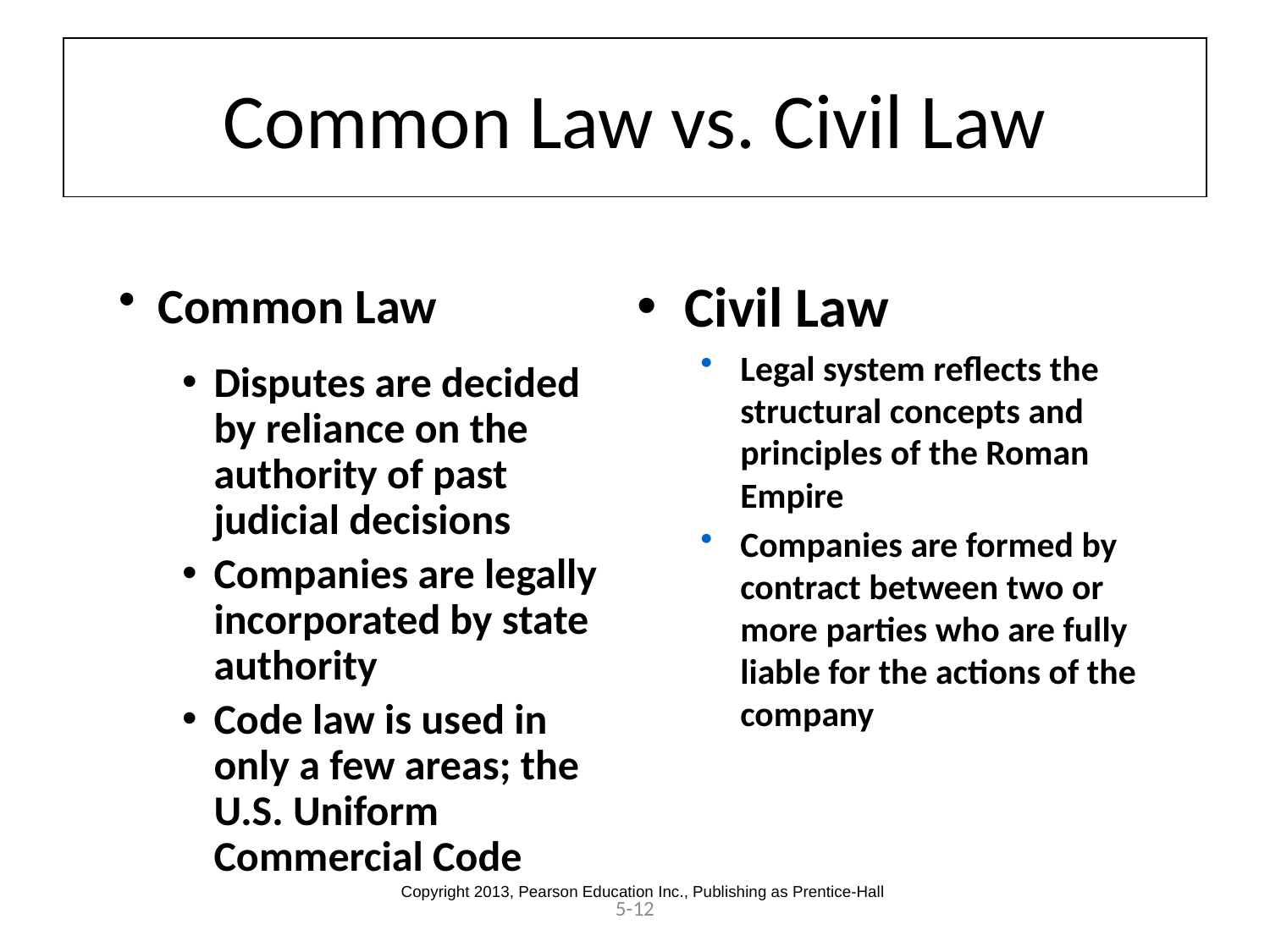

# Common Law vs. Civil Law
Civil Law
Legal system reflects the structural concepts and principles of the Roman Empire
Companies are formed by contract between two or more parties who are fully liable for the actions of the company
Common Law

Disputes are decided  by reliance on the authority of past judicial decisions
Companies are legally incorporated by state authority
Code law is used in only a few areas; the U.S. Uniform Commercial Code

Copyright 2013, Pearson Education Inc., Publishing as Prentice-Hall

5-12